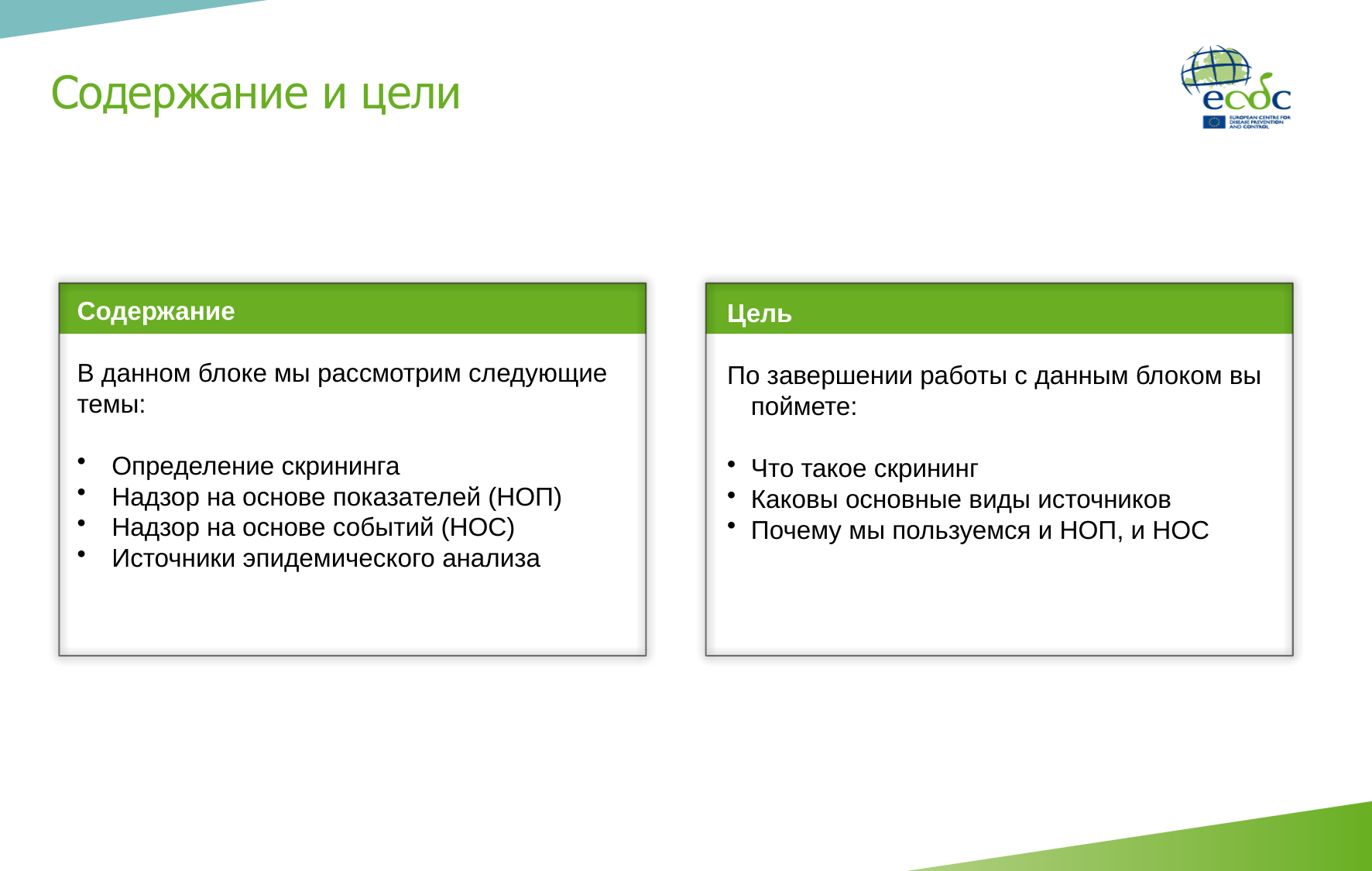

Содержание и цели

Содержание

В данном блоке мы рассмотрим следующие темы:

 Определение скрининга
 Надзор на основе показателей (НОП)
 Надзор на основе событий (НОС)
 Источники эпидемического анализа

Цель

По завершении работы с данным блоком вы поймете:

Что такое скрининг
Каковы основные виды источников
Почему мы пользуемся и НОП, и НОС